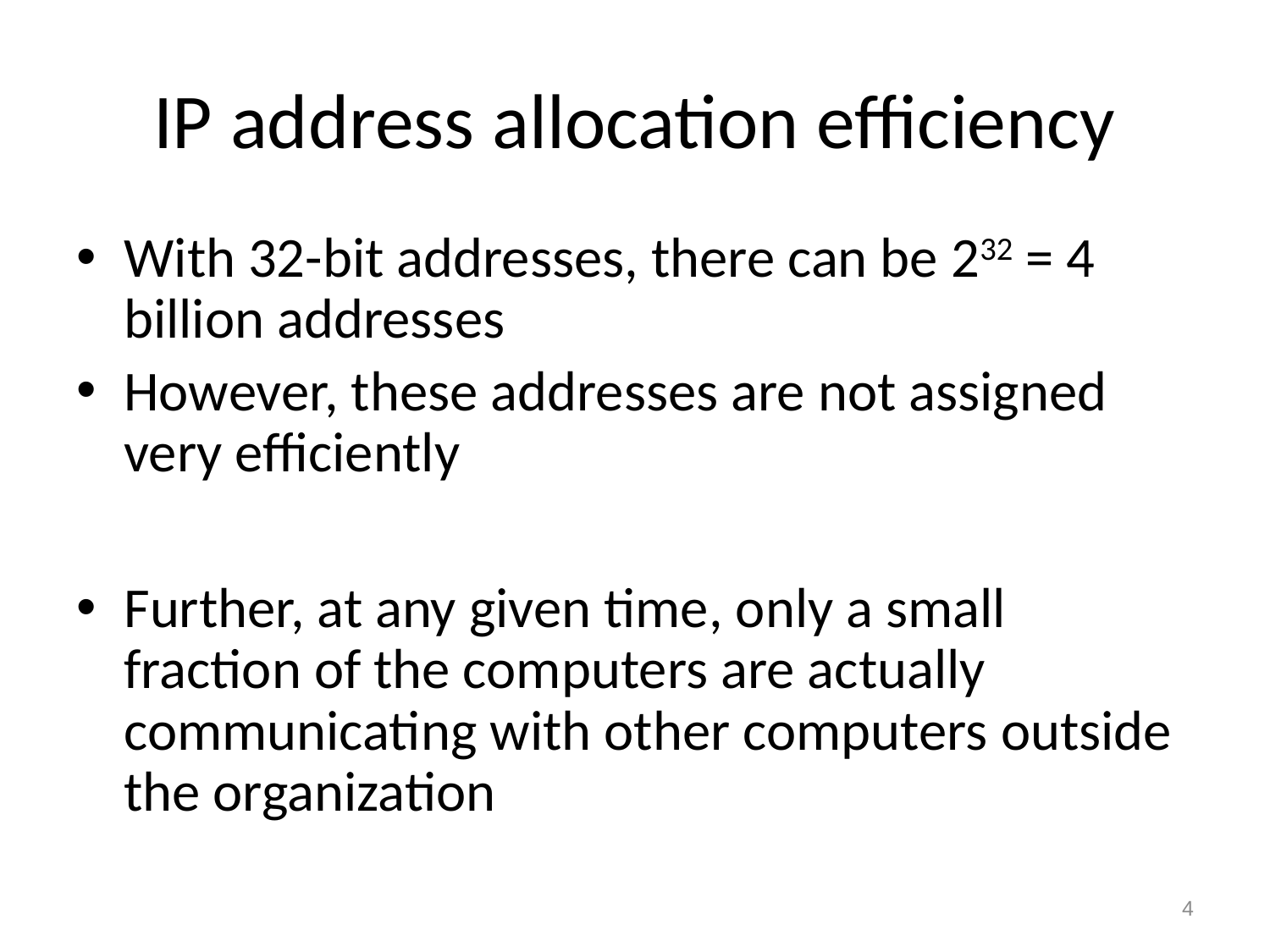

# IP address allocation efficiency
With 32-bit addresses, there can be 232 = 4 billion addresses
However, these addresses are not assigned very efficiently

Further, at any given time, only a small fraction of the computers are actually communicating with other computers outside the organization
4